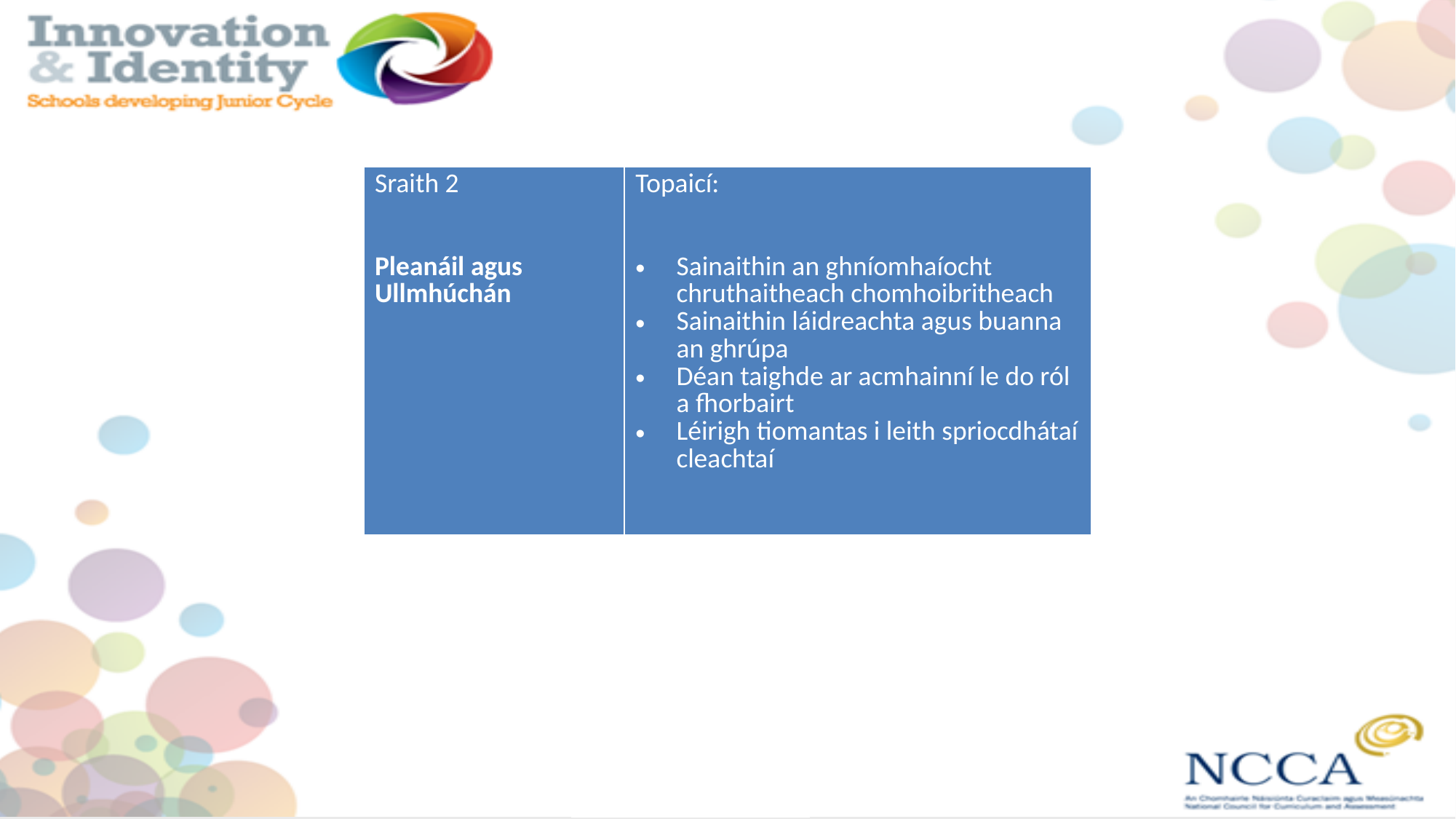

| Sraith 2 Pleanáil agus Ullmhúchán | Topaicí: Sainaithin an ghníomhaíocht chruthaitheach chomhoibritheach Sainaithin láidreachta agus buanna an ghrúpa Déan taighde ar acmhainní le do ról a fhorbairt Léirigh tiomantas i leith spriocdhátaí cleachtaí |
| --- | --- |